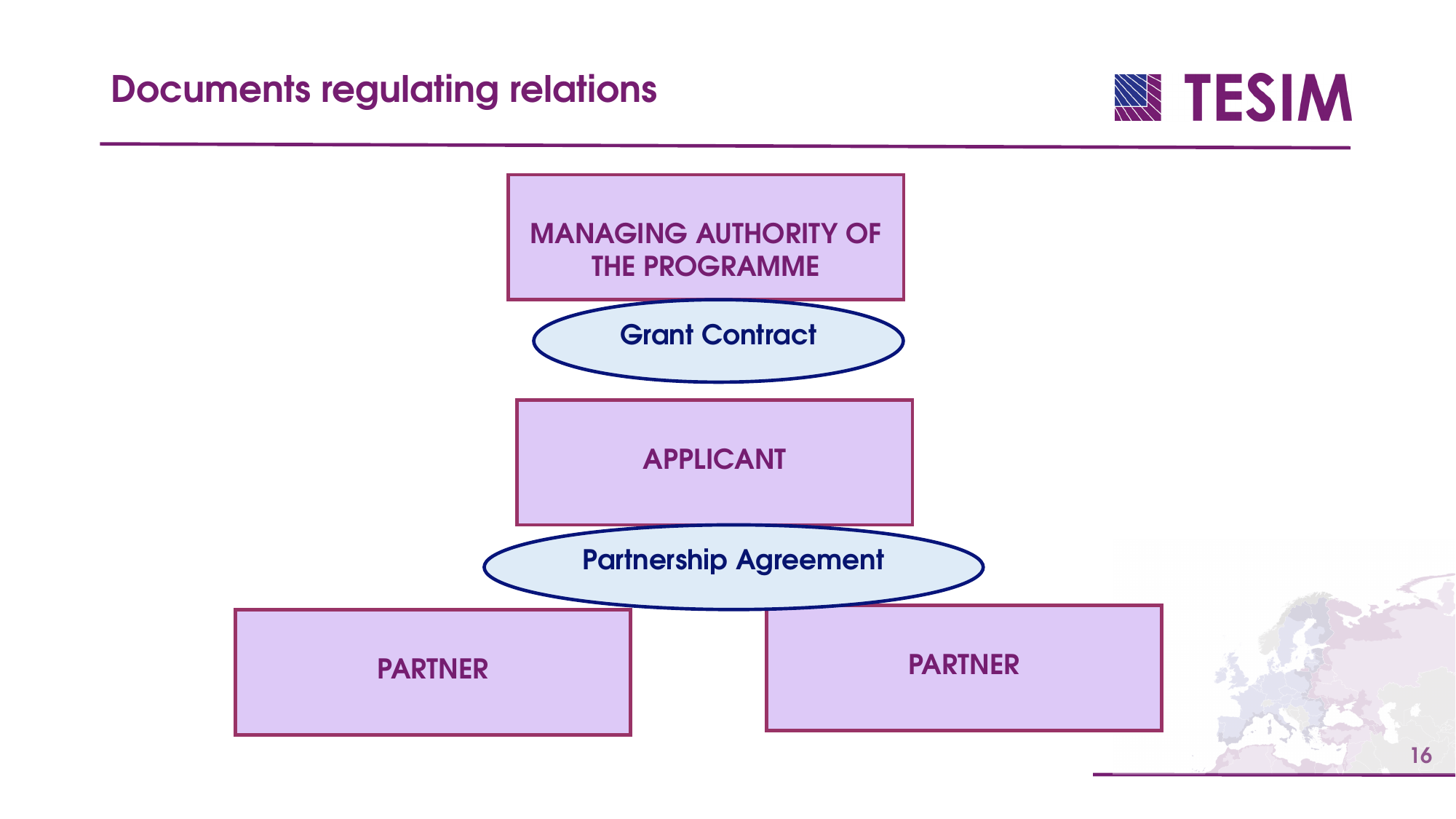

Documents regulating relations

MANAGING AUTHORITY OF THE PROGRAMME

Grant Contract

APPLICANT

Partnership Agreement

PARTNER

PARTNER